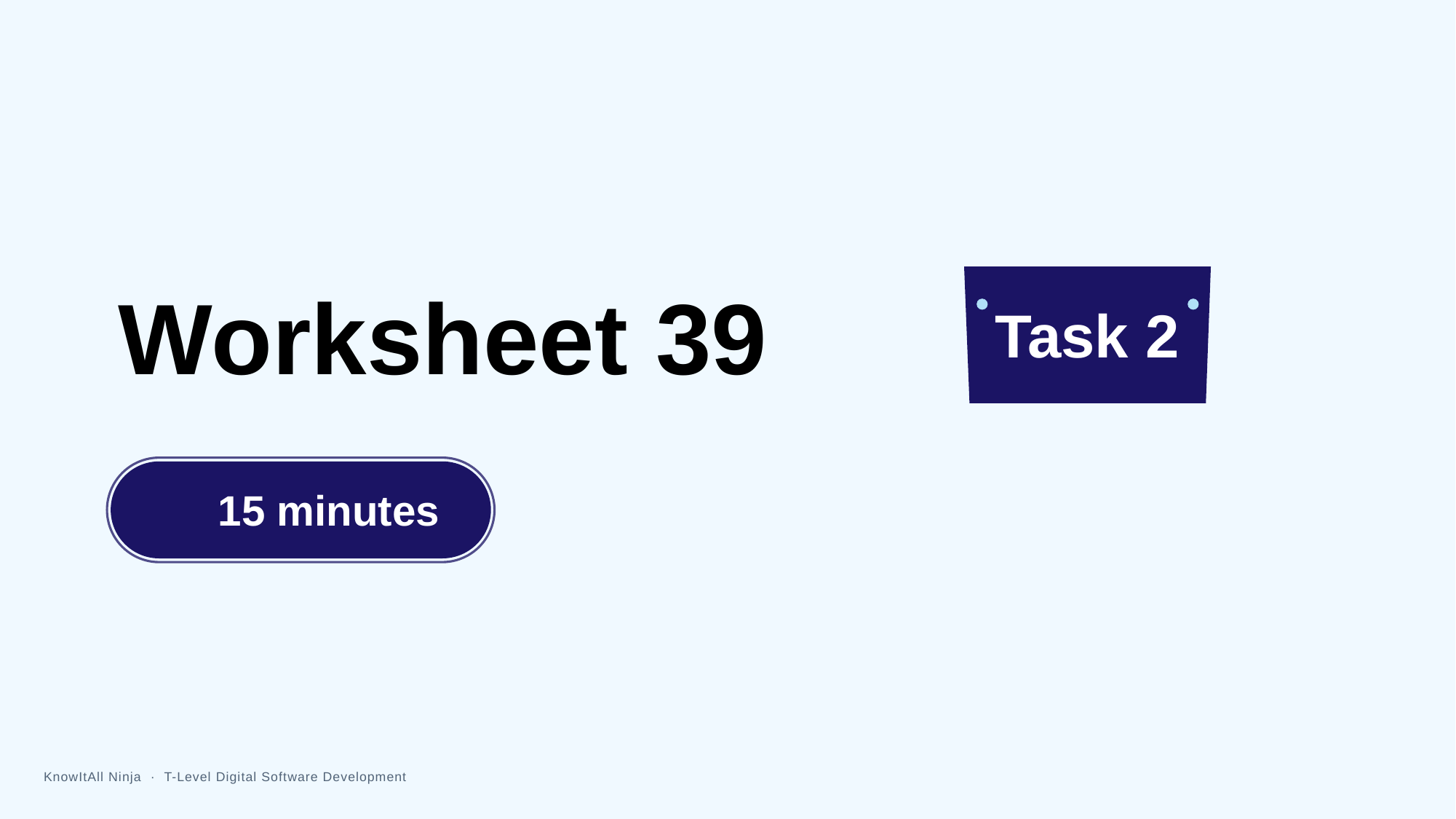

# Worksheet 39
Task 2
15 minutes
KnowItAll Ninja  ·  T-Level Digital Software Development